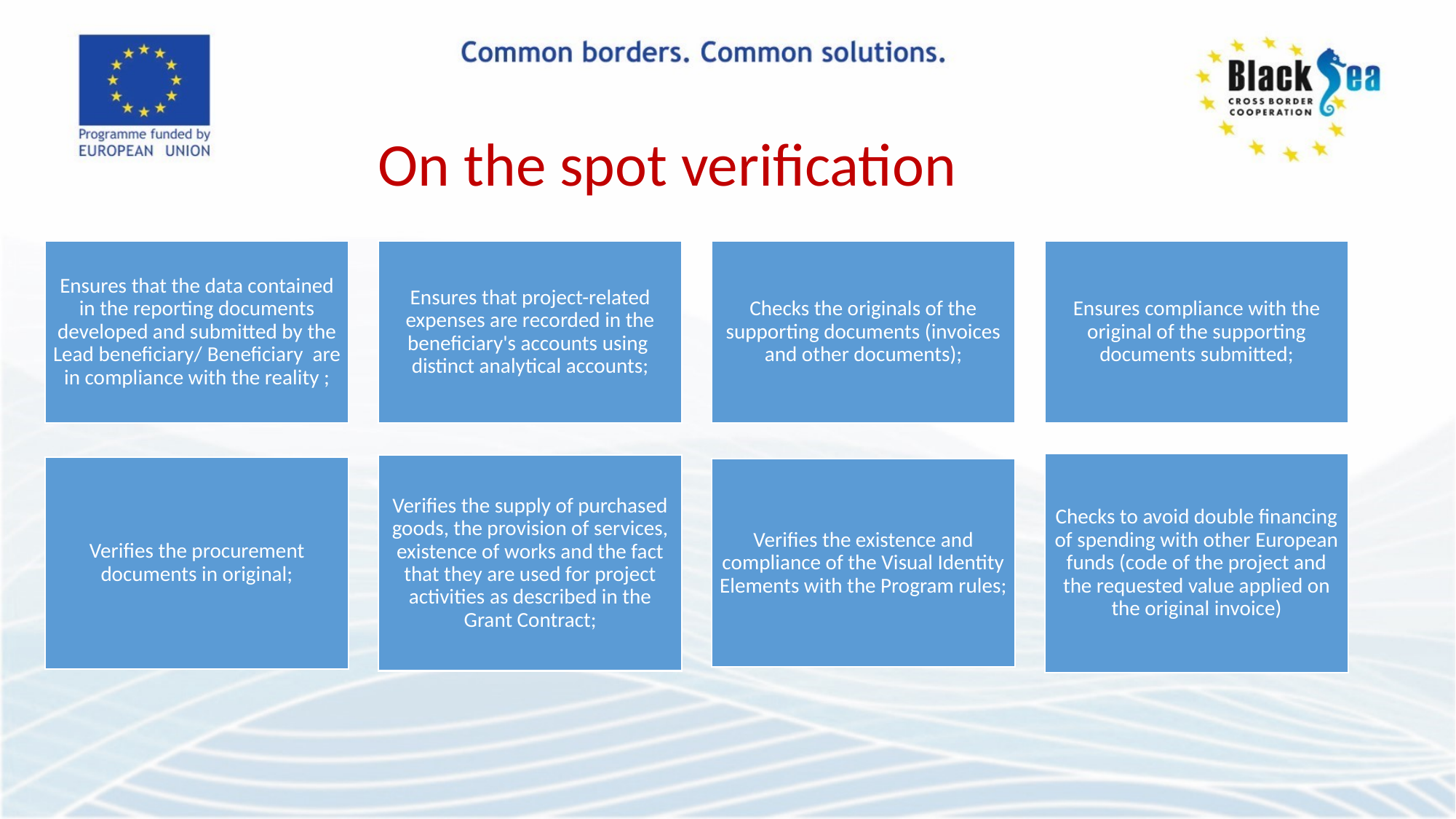

On the spot verification
Ensures that the data contained in the reporting documents developed and submitted by the Lead beneficiary/ Beneficiary  are in compliance with the reality ;
Ensures that project-related expenses are recorded in the beneficiary's accounts using  distinct analytical accounts;
Checks the originals of the supporting documents (invoices and other documents);
Ensures compliance with the original of the supporting documents submitted;
Verifies the procurement documents in original;
Verifies the supply of purchased goods, the provision of services, existence of works and the fact that they are used for project activities as described in the Grant Contract;
Verifies the existence and compliance of the Visual Identity Elements with the Program rules;
Checks to avoid double financing of spending with other European funds (code of the project and the requested value applied on the original invoice)